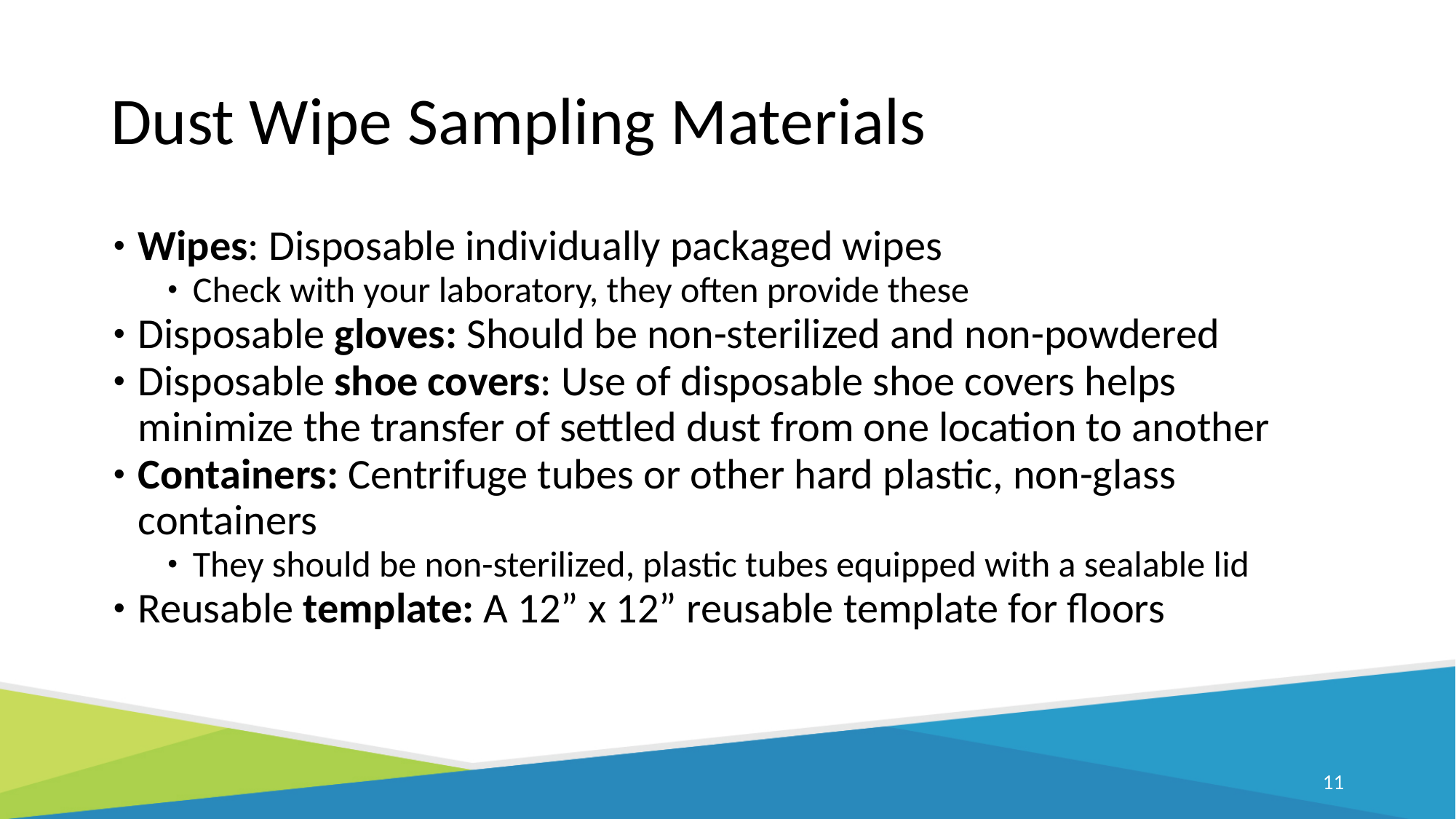

# Dust Wipe Sampling Materials
Wipes: Disposable individually packaged wipes
Check with your laboratory, they often provide these
Disposable gloves: Should be non-sterilized and non-powdered
Disposable shoe covers: Use of disposable shoe covers helps  minimize the transfer of settled dust from one location to another
Containers: Centrifuge tubes or other hard plastic, non-glass containers
They should be non-sterilized, plastic tubes equipped with a sealable lid
Reusable template: A 12” x 12” reusable template for floors

11